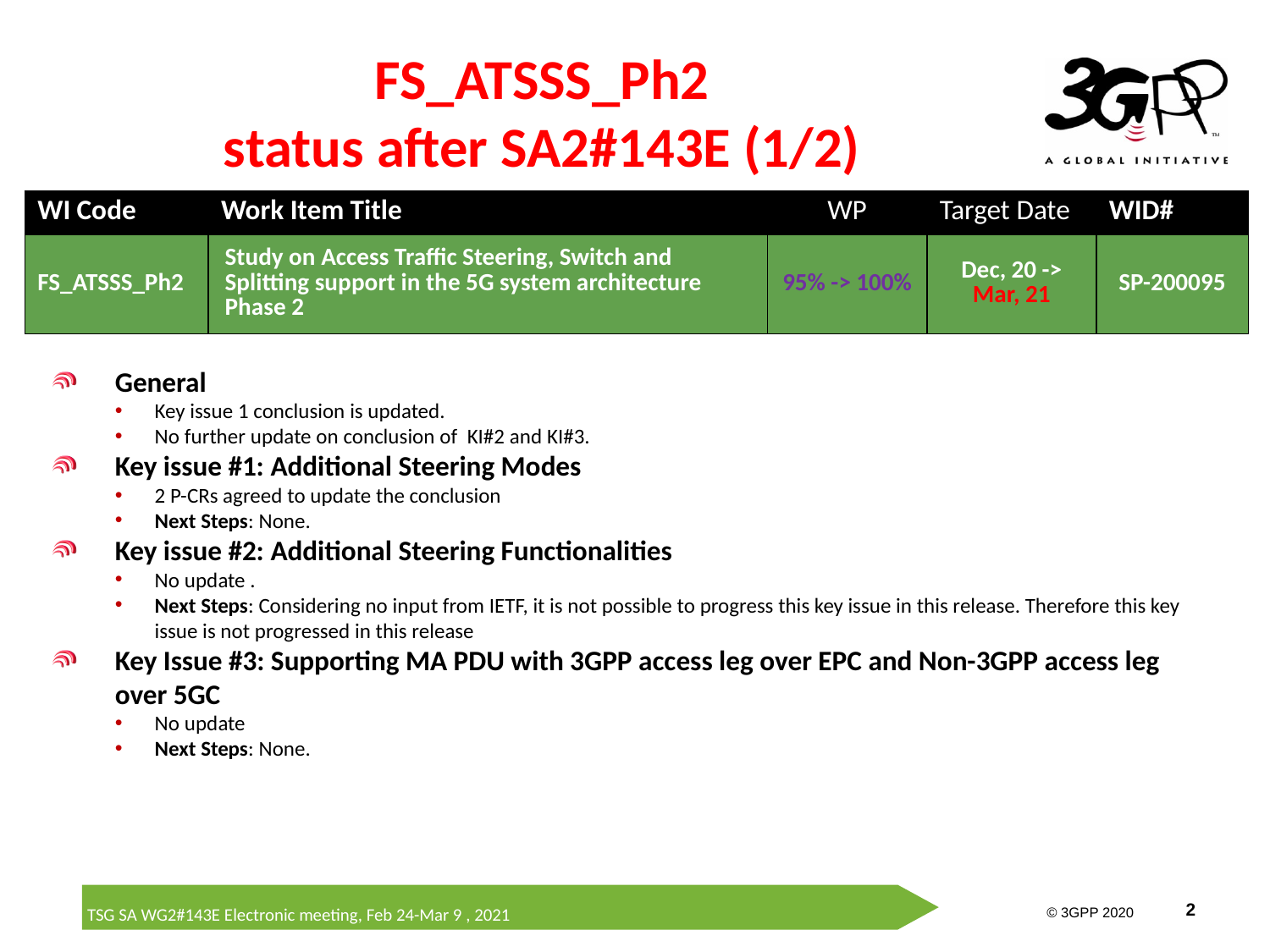

# FS_ATSSS_Ph2 status after SA2#143E (1/2)
| WI Code | Work Item Title | WP | Target Date | WID# |
| --- | --- | --- | --- | --- |
| FS\_ATSSS\_Ph2 | Study on Access Traffic Steering, Switch and Splitting support in the 5G system architecture Phase 2 | 95% -> 100% | Dec, 20 -> Mar, 21 | SP-200095 |
General
Key issue 1 conclusion is updated.
No further update on conclusion of  KI#2 and KI#3.
Key issue #1: Additional Steering Modes
2 P-CRs agreed to update the conclusion
Next Steps: None.
Key issue #2: Additional Steering Functionalities
No update .
Next Steps: Considering no input from IETF, it is not possible to progress this key issue in this release. Therefore this key issue is not progressed in this release
Key Issue #3: Supporting MA PDU with 3GPP access leg over EPC and Non-3GPP access leg over 5GC
No update
Next Steps: None.